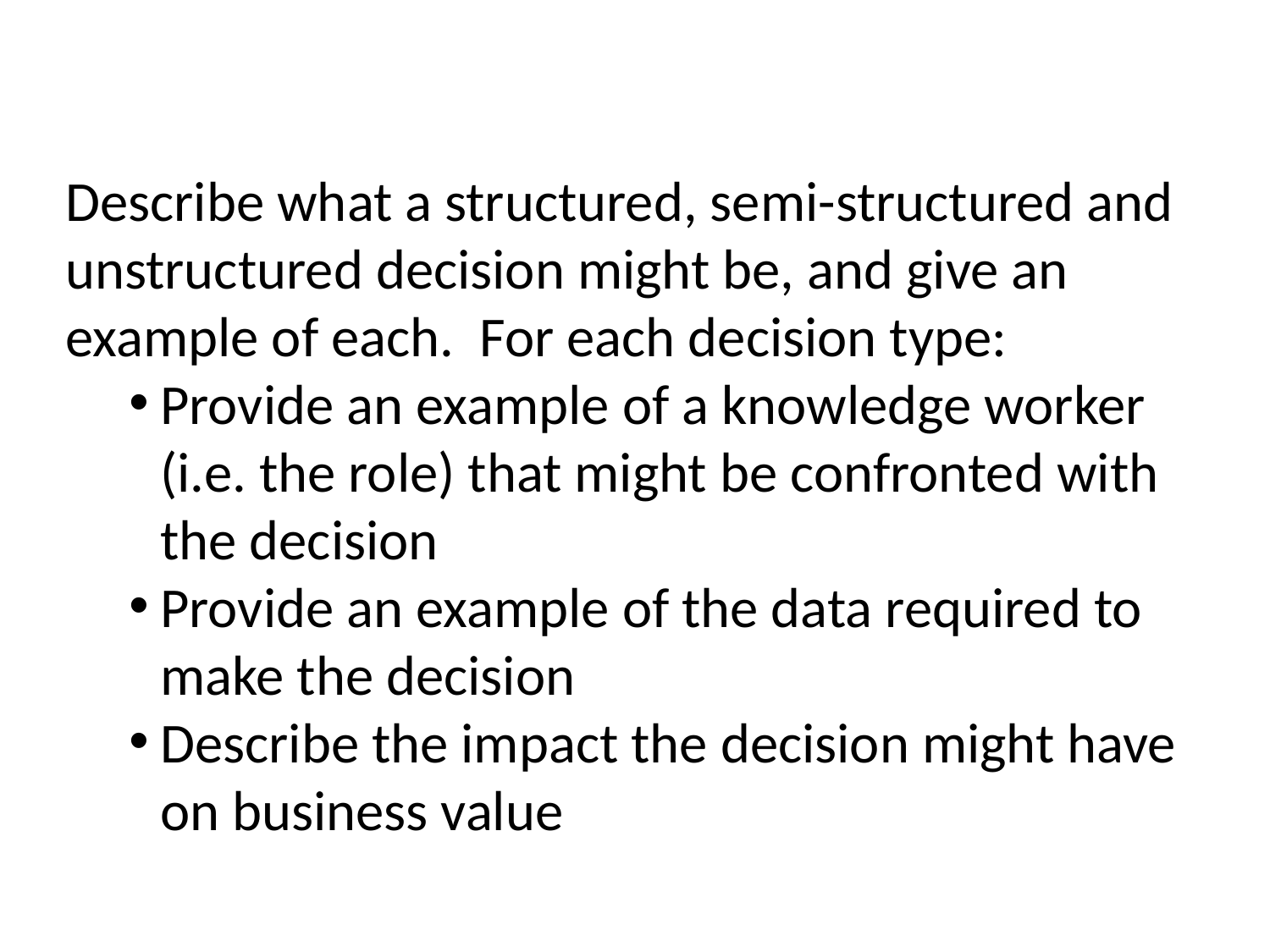

Describe what a structured, semi-structured and unstructured decision might be, and give an example of each.  For each decision type:
Provide an example of a knowledge worker (i.e. the role) that might be confronted with the decision
Provide an example of the data required to make the decision
Describe the impact the decision might have on business value